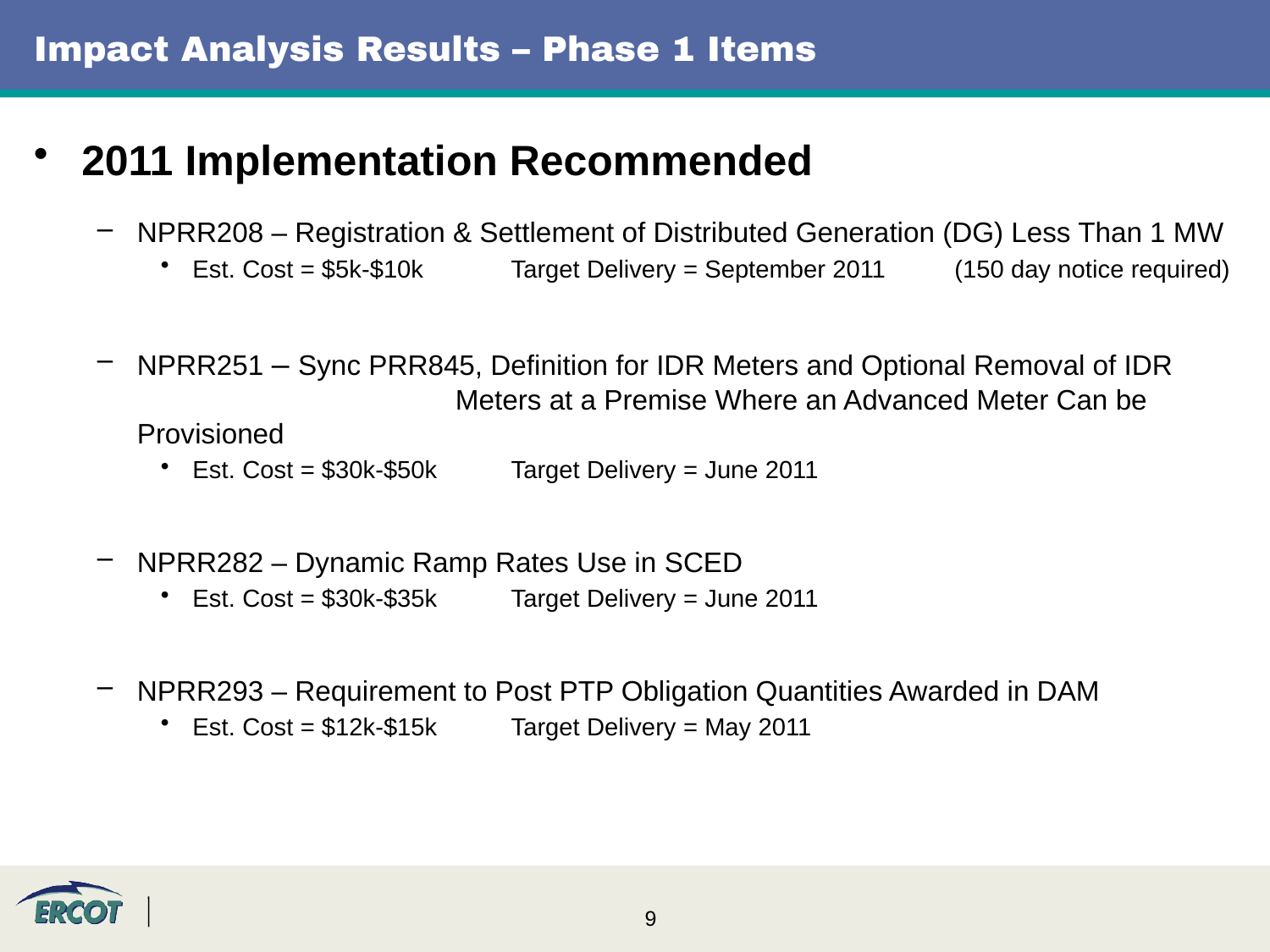

# Impact Analysis Results – Phase 1 Items
2011 Implementation Recommended

NPRR208 – Registration & Settlement of Distributed Generation (DG) Less Than 1 MW
Est. Cost = $5k-$10k	Target Delivery = September 2011	(150 day notice required)

NPRR251 – Sync PRR845, Definition for IDR Meters and Optional Removal of IDR 	Meters at a Premise Where an Advanced Meter Can be Provisioned
Est. Cost = $30k-$50k	Target Delivery = June 2011

NPRR282 – Dynamic Ramp Rates Use in SCED
Est. Cost = $30k-$35k	Target Delivery = June 2011

NPRR293 – Requirement to Post PTP Obligation Quantities Awarded in DAM
Est. Cost = $12k-$15k	Target Delivery = May 2011